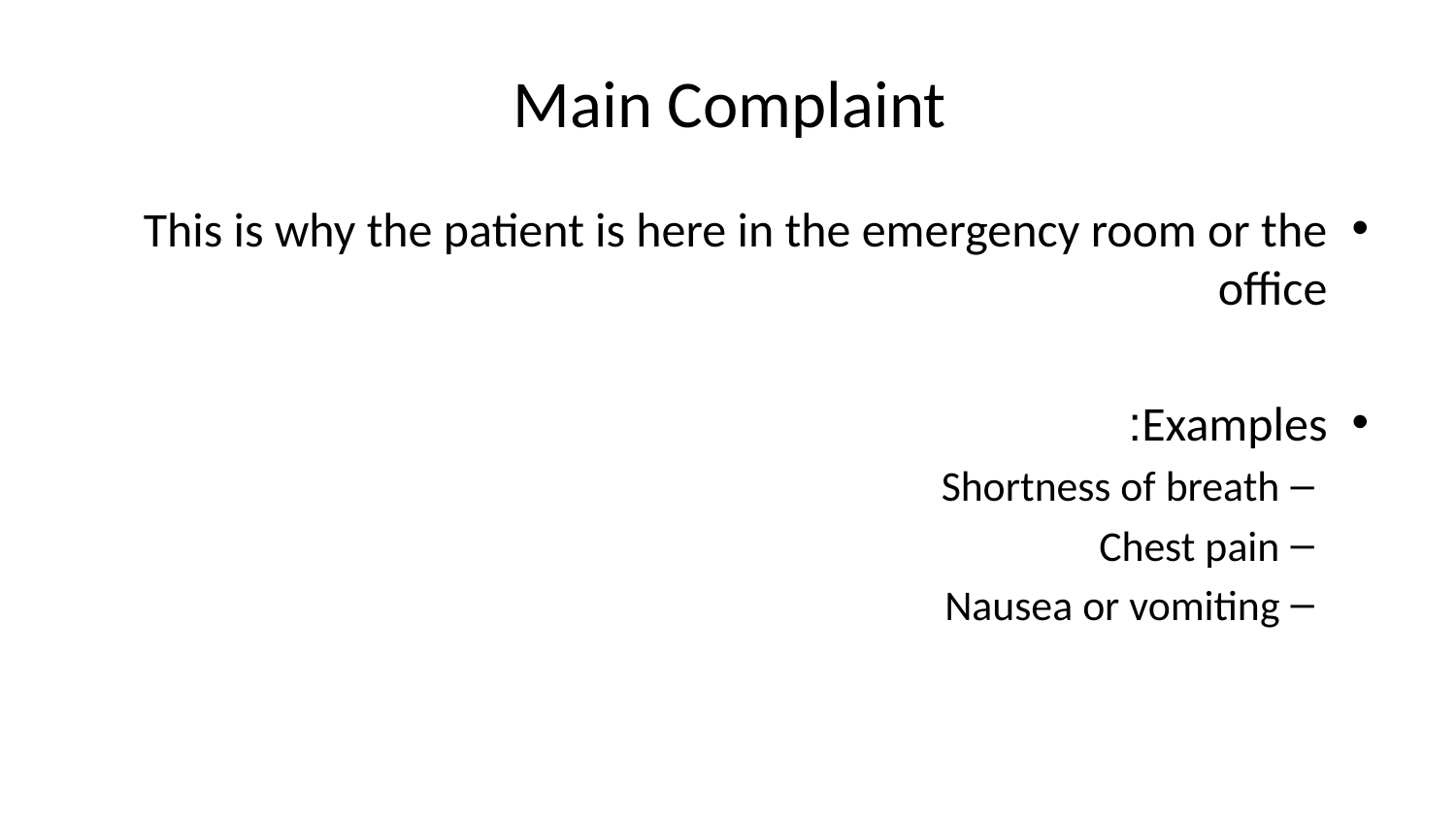

# Main Complaint
This is why the patient is here in the emergency room or the office

Examples:
Shortness of breath
Chest pain
Nausea or vomiting